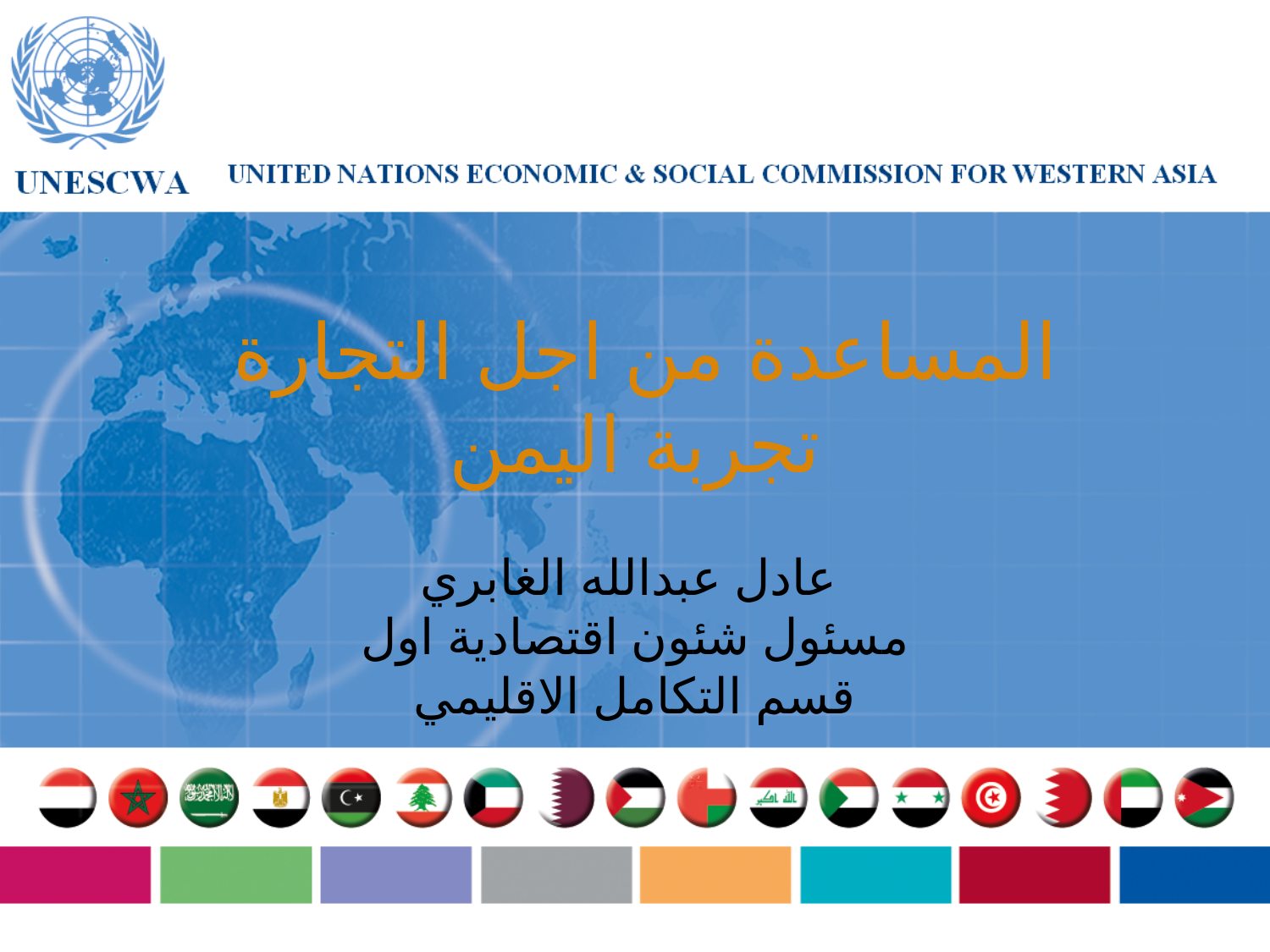

# المساعدة من اجل التجارة تجربة اليمن
عادل عبدالله الغابري
مسئول شئون اقتصادية اول
قسم التكامل الاقليمي